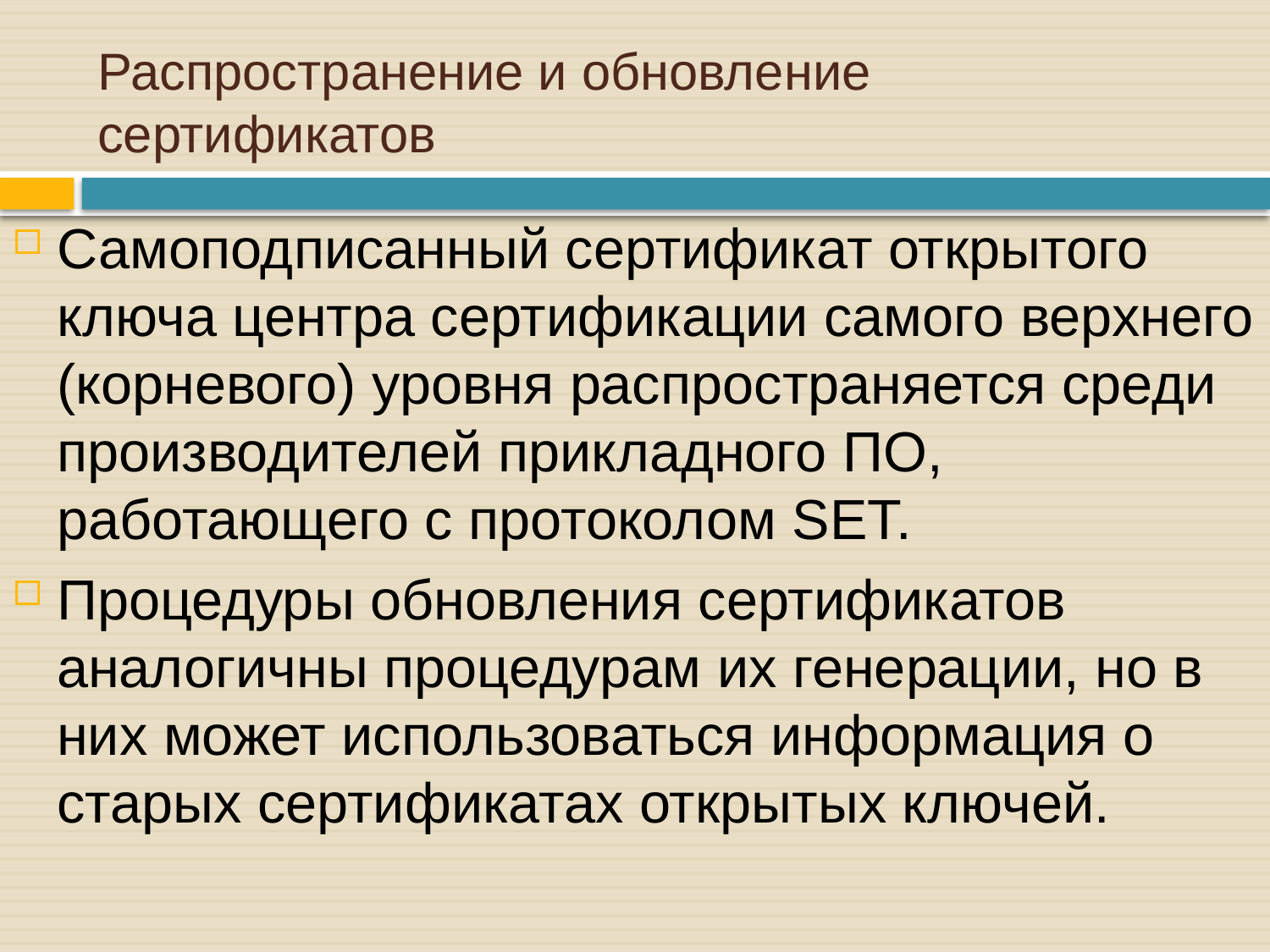

# Распространение и обновление сертификатов
Самоподписанный сертификат открытого ключа центра сертификации самого верхнего (корневого) уровня распространяется среди производителей прикладного ПО, работающего с протоколом SET.
Процедуры обновления сертификатов аналогичны процедурам их генерации, но в них может использоваться информация о старых сертификатах открытых ключей.